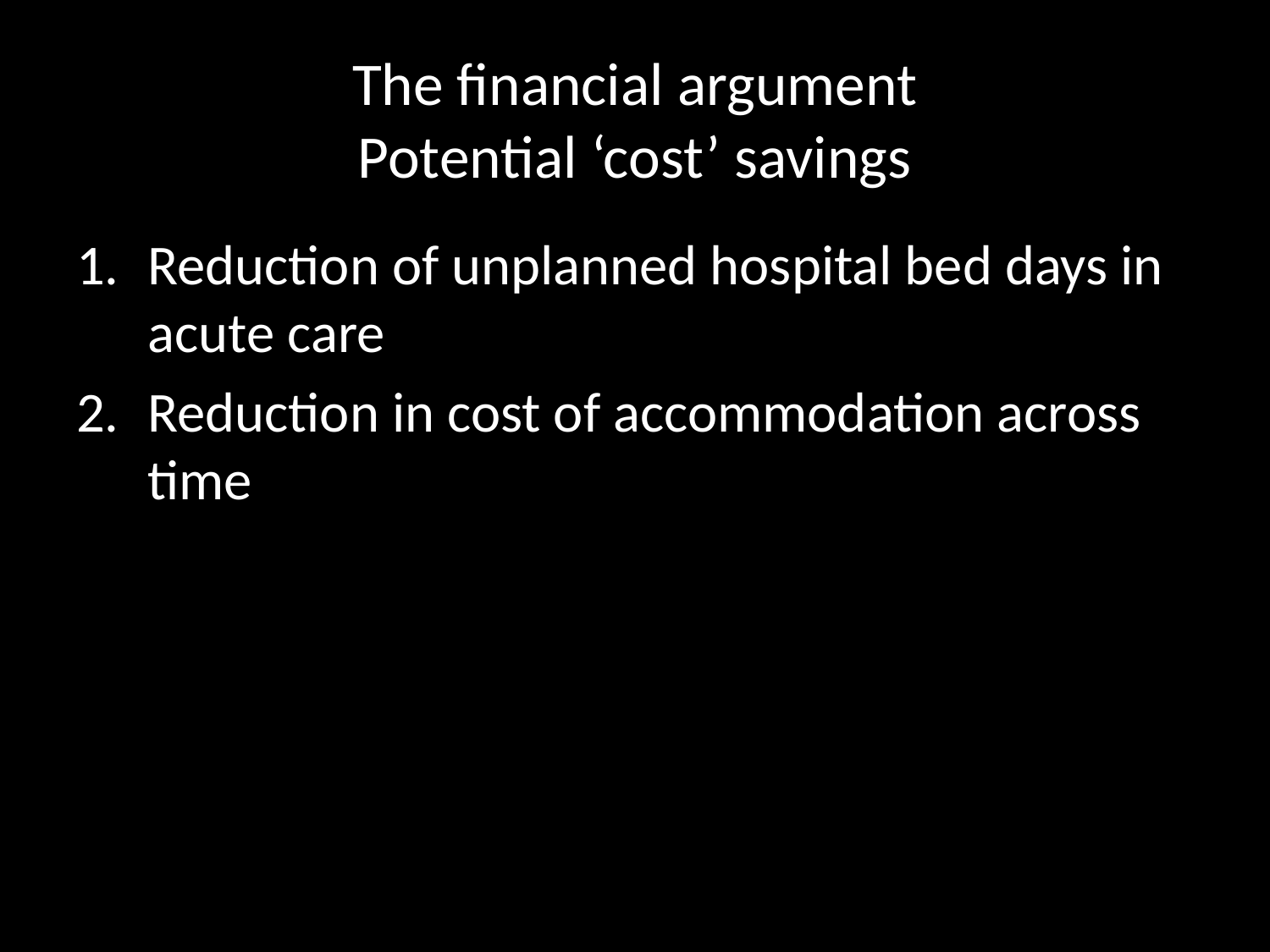

# The financial argument Potential ‘cost’ savings
Reduction of unplanned hospital bed days in acute care
Reduction in cost of accommodation across time